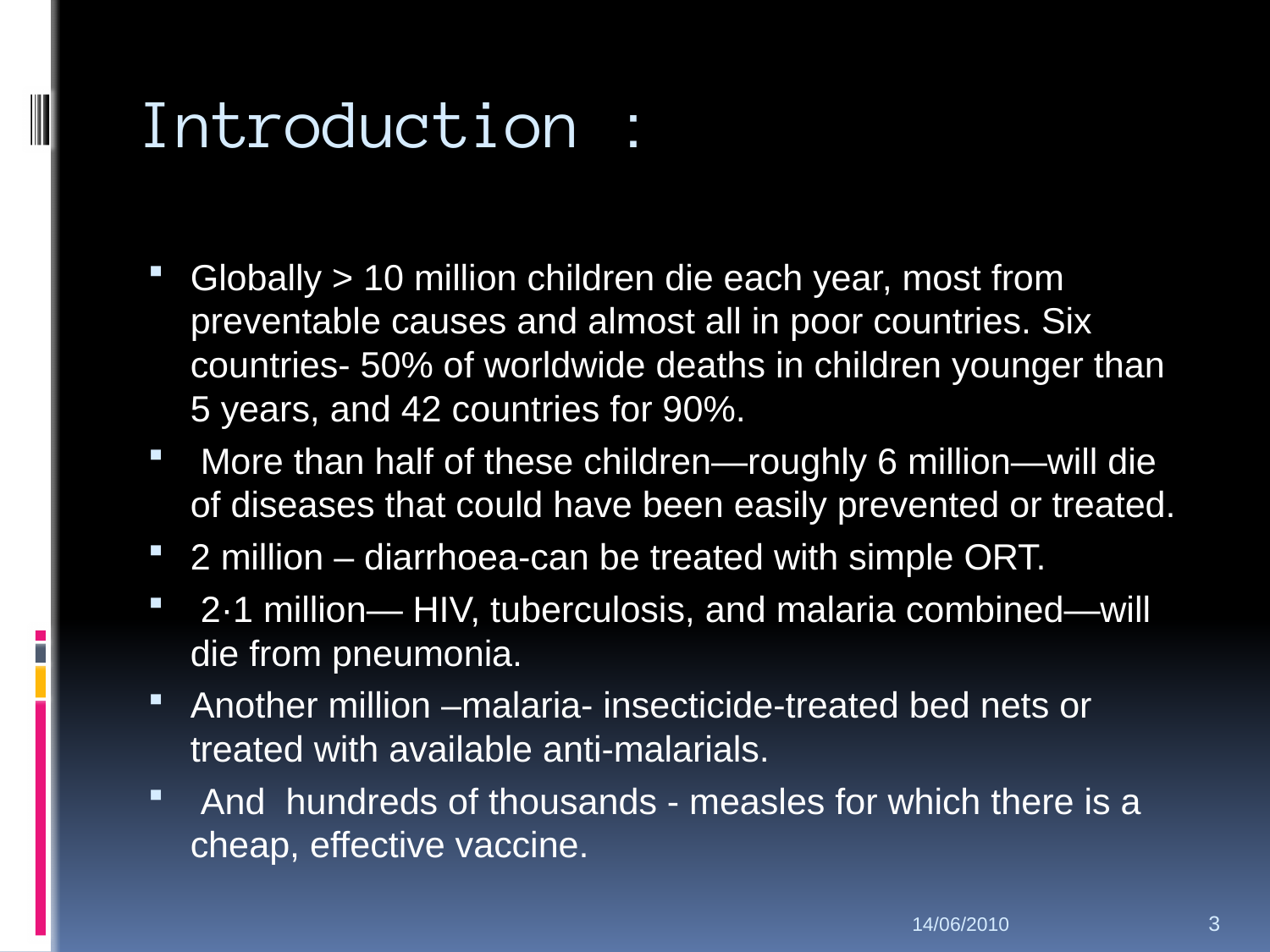

# Introduction :
Globally > 10 million children die each year, most from preventable causes and almost all in poor countries. Six countries- 50% of worldwide deaths in children younger than 5 years, and 42 countries for 90%.
 More than half of these children—roughly 6 million—will die of diseases that could have been easily prevented or treated.
2 million – diarrhoea-can be treated with simple ORT.
 2·1 million— HIV, tuberculosis, and malaria combined—will die from pneumonia.
Another million –malaria- insecticide-treated bed nets or treated with available anti-malarials.
 And  hundreds of thousands - measles for which there is a cheap, effective vaccine.

14/06/2010
3